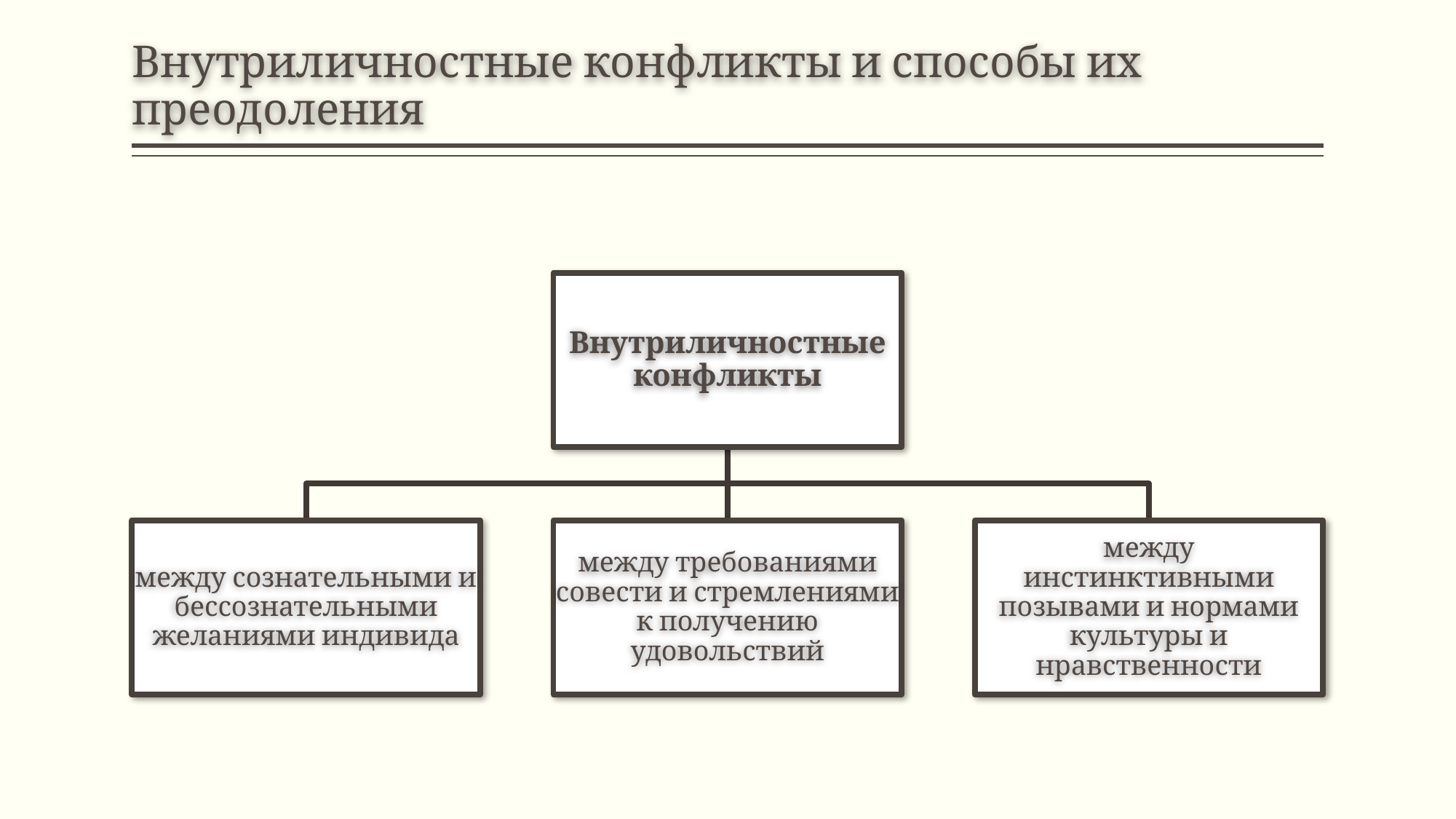

# Внутриличностные конфликты и способы их преодоления

Внутриличностные конфликты

между сознательными и бессознательными желаниями индивида

между требованиями совести и стремлениями к получению удовольствий

между инстинктивными позывами и нормами культуры и нравственности